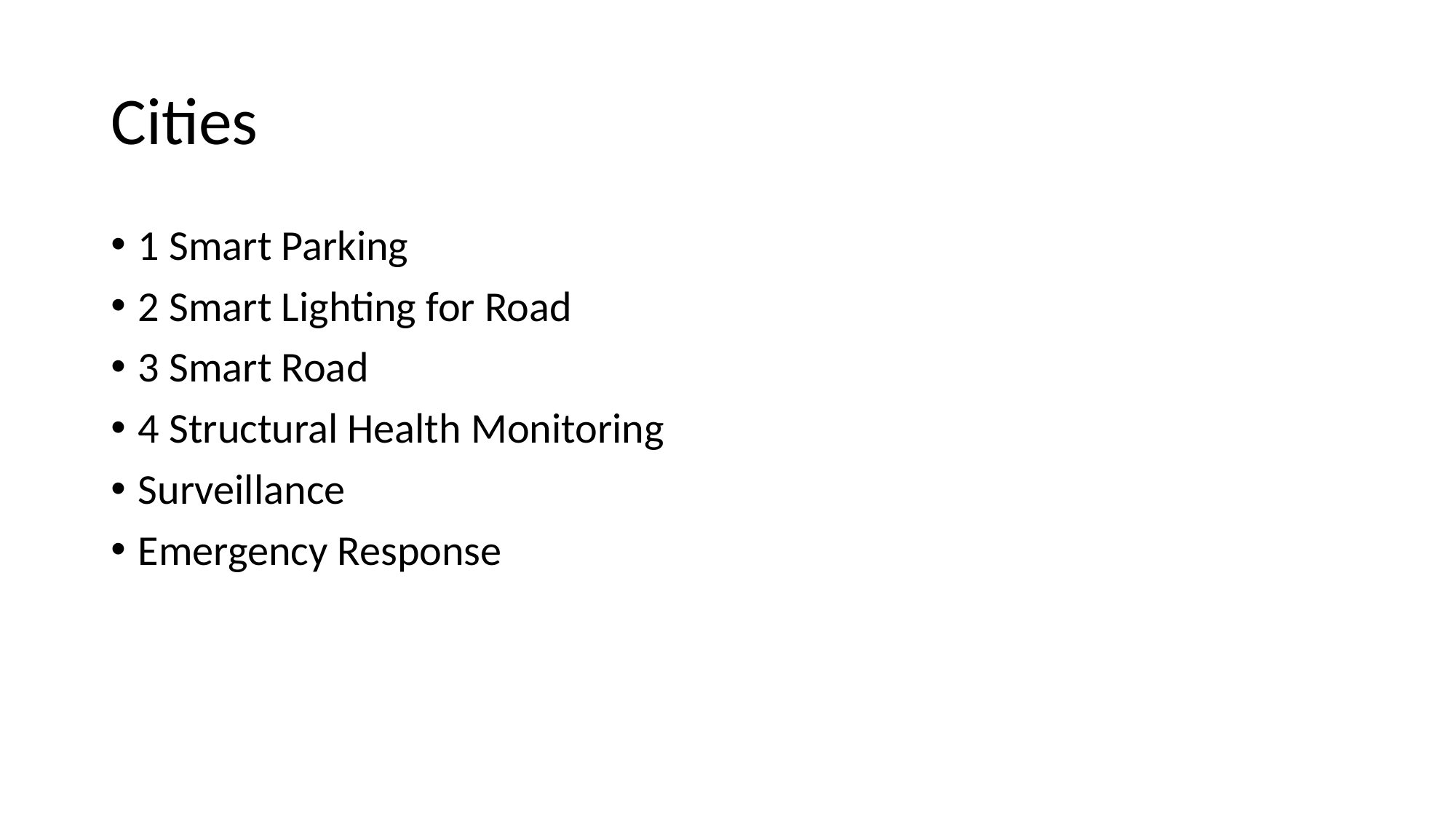

# Cities
1 Smart Parking
2 Smart Lighting for Road
3 Smart Road
4 Structural Health Monitoring
Surveillance
Emergency Response